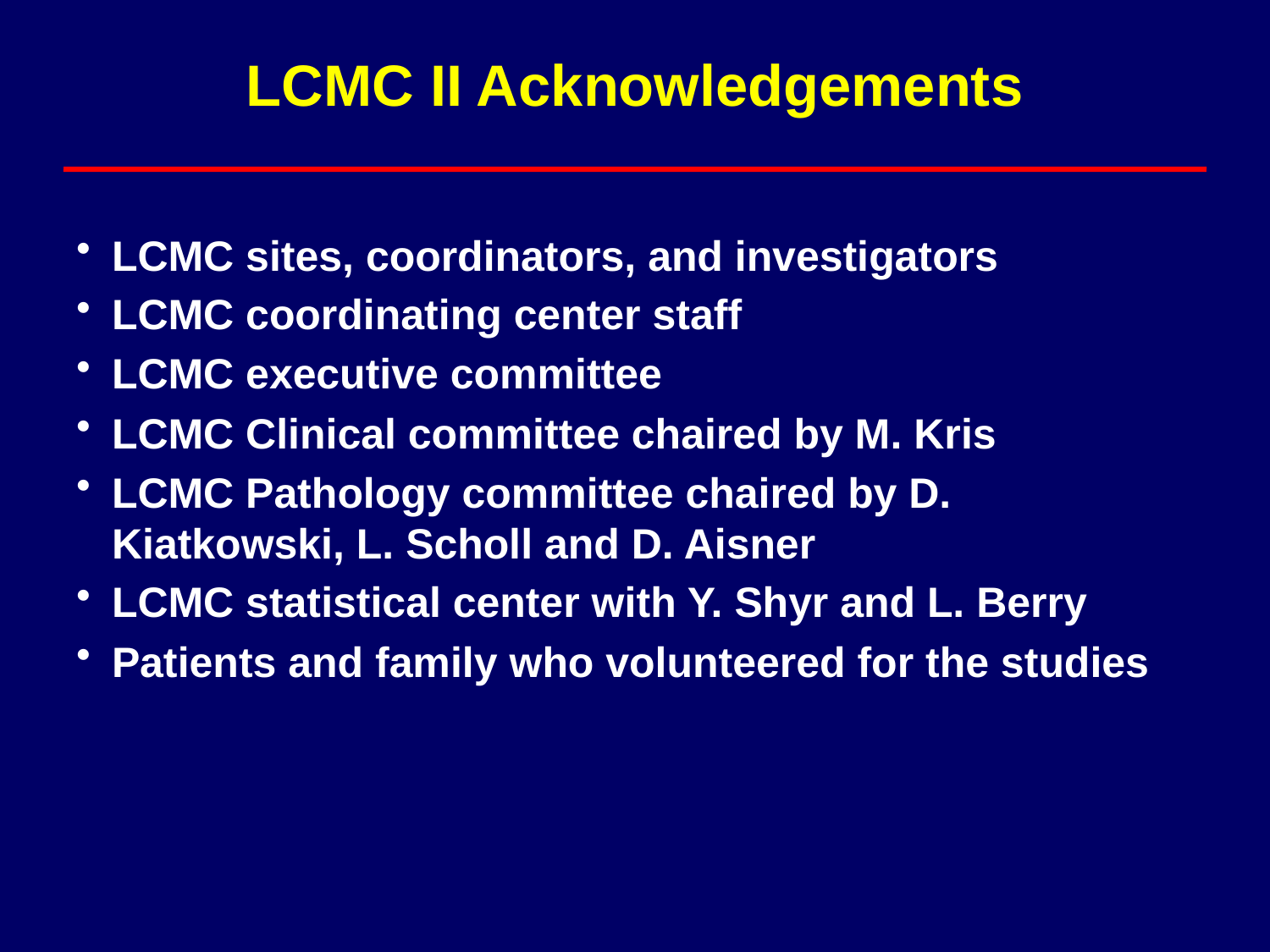

# LCMC II Acknowledgements

LCMC sites, coordinators, and investigators
LCMC coordinating center staff
LCMC executive committee
LCMC Clinical committee chaired by M. Kris
LCMC Pathology committee chaired by D. Kiatkowski, L. Scholl and D. Aisner
LCMC statistical center with Y. Shyr and L. Berry
Patients and family who volunteered for the studies